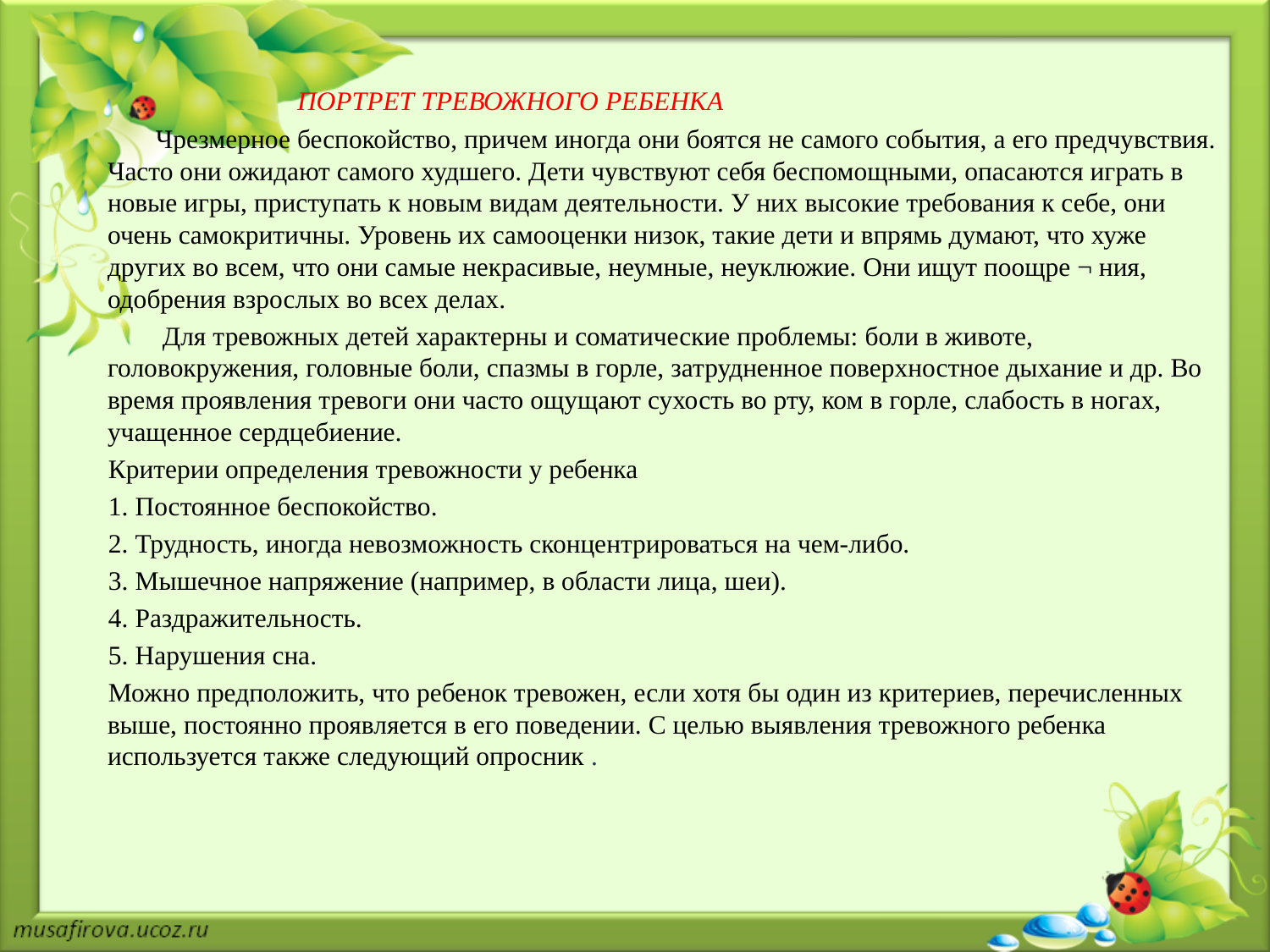

ПОРТРЕТ ТРЕВОЖНОГО РЕБЕНКА
             Чрезмерное беспокойство, причем иногда они боятся не самого события, а его предчувствия. Часто они ожидают самого худшего. Дети чувствуют себя беспомощными, опасаются играть в новые игры, приступать к новым видам деятельности. У них высокие требования к себе, они очень самокритичны. Уровень их самооценки низок, такие дети и впрямь думают, что хуже других во всем, что они самые некрасивые, неумные, неуклюжие. Они ищут поощре ¬ ния, одобрения взрослых во всех делах.
              Для тревожных детей характерны и соматические проблемы: боли в животе, головокружения, головные боли, спазмы в горле, затрудненное поверхностное дыхание и др. Во время проявления тревоги они часто ощущают сухость во рту, ком в горле, слабость в ногах, учащенное сердцебиение.
      Критерии определения тревожности у ребенка
      1. Постоянное беспокойство.
      2. Трудность, иногда невозможность сконцентрироваться на чем-либо.
      3. Мышечное напряжение (например, в области лица, шеи).
      4. Раздражительность.
      5. Нарушения сна.
      Можно предположить, что ребенок тревожен, если хотя бы один из критериев, перечисленных выше, постоянно проявляется в его поведении. С целью выявления тревожного ребенка используется также следующий опросник .